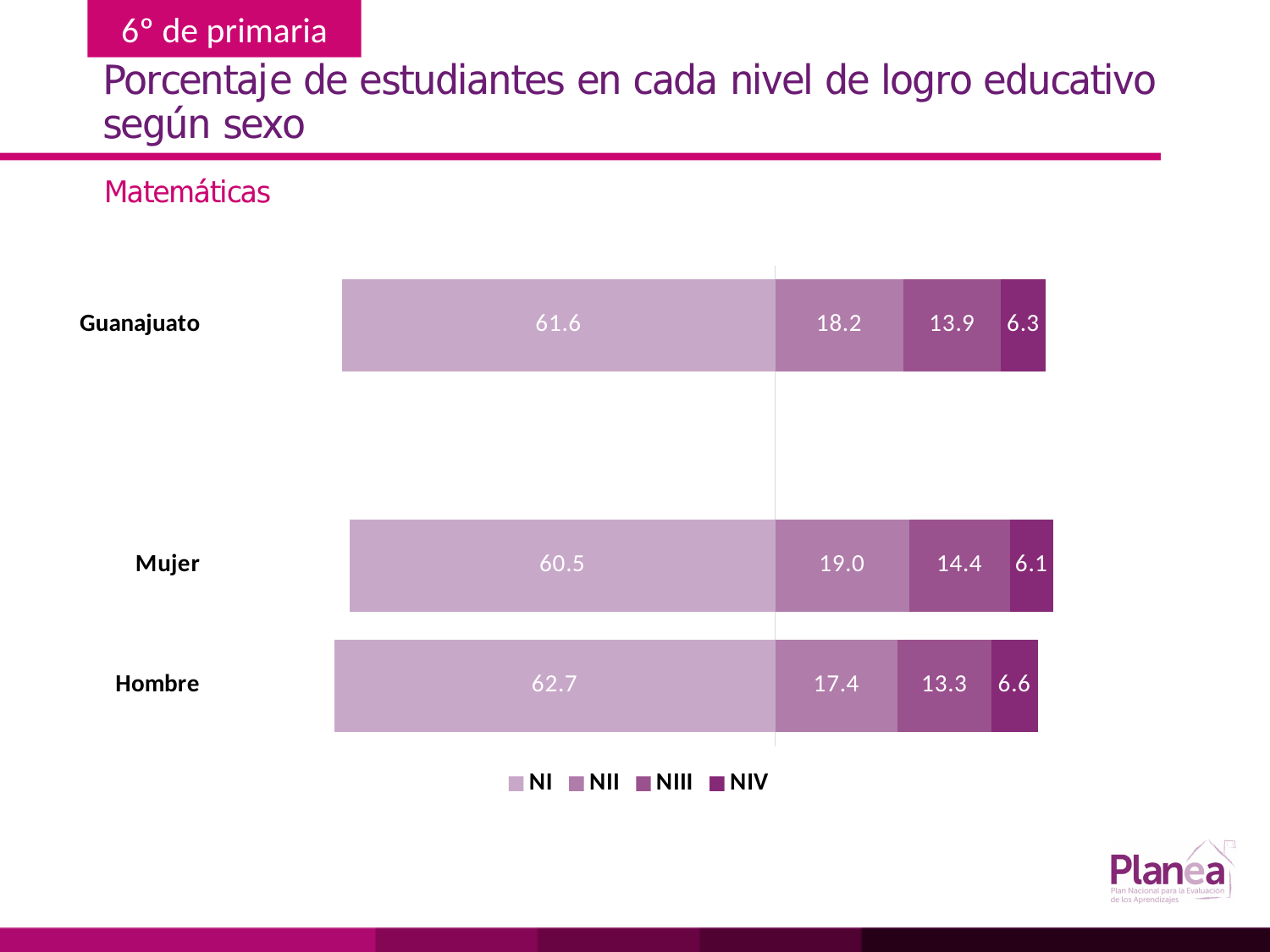

# Porcentaje de estudiantes en cada nivel de logro educativo según sexo

Matemáticas

### Chart

| Category |  |  |  |  |
|---|---|---|---|---|
| Hombre | -62.7 | 17.4 | 13.3 | 6.6 |
| Mujer | -60.5 | 19.0 | 14.4 | 6.1 |
|  | None | None | None | None |
| Guanajuato | -61.6 | 18.2 | 13.9 | 6.3 |